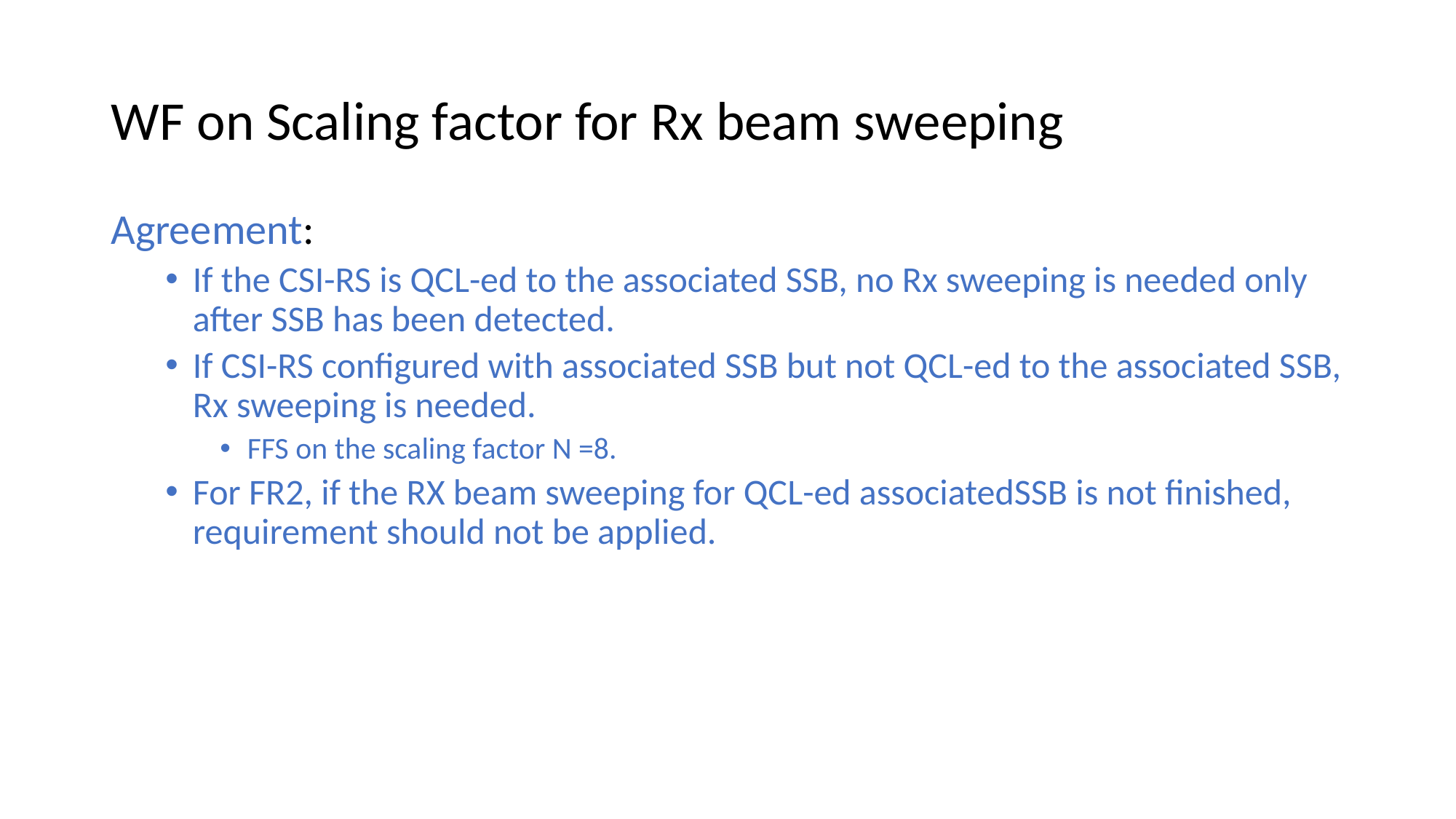

# WF on Scaling factor for Rx beam sweeping
Agreement:
If the CSI-RS is QCL-ed to the associated SSB, no Rx sweeping is needed only after SSB has been detected.
If CSI-RS configured with associated SSB but not QCL-ed to the associated SSB, Rx sweeping is needed.
FFS on the scaling factor N =8.
For FR2, if the RX beam sweeping for QCL-ed associatedSSB is not finished, requirement should not be applied.